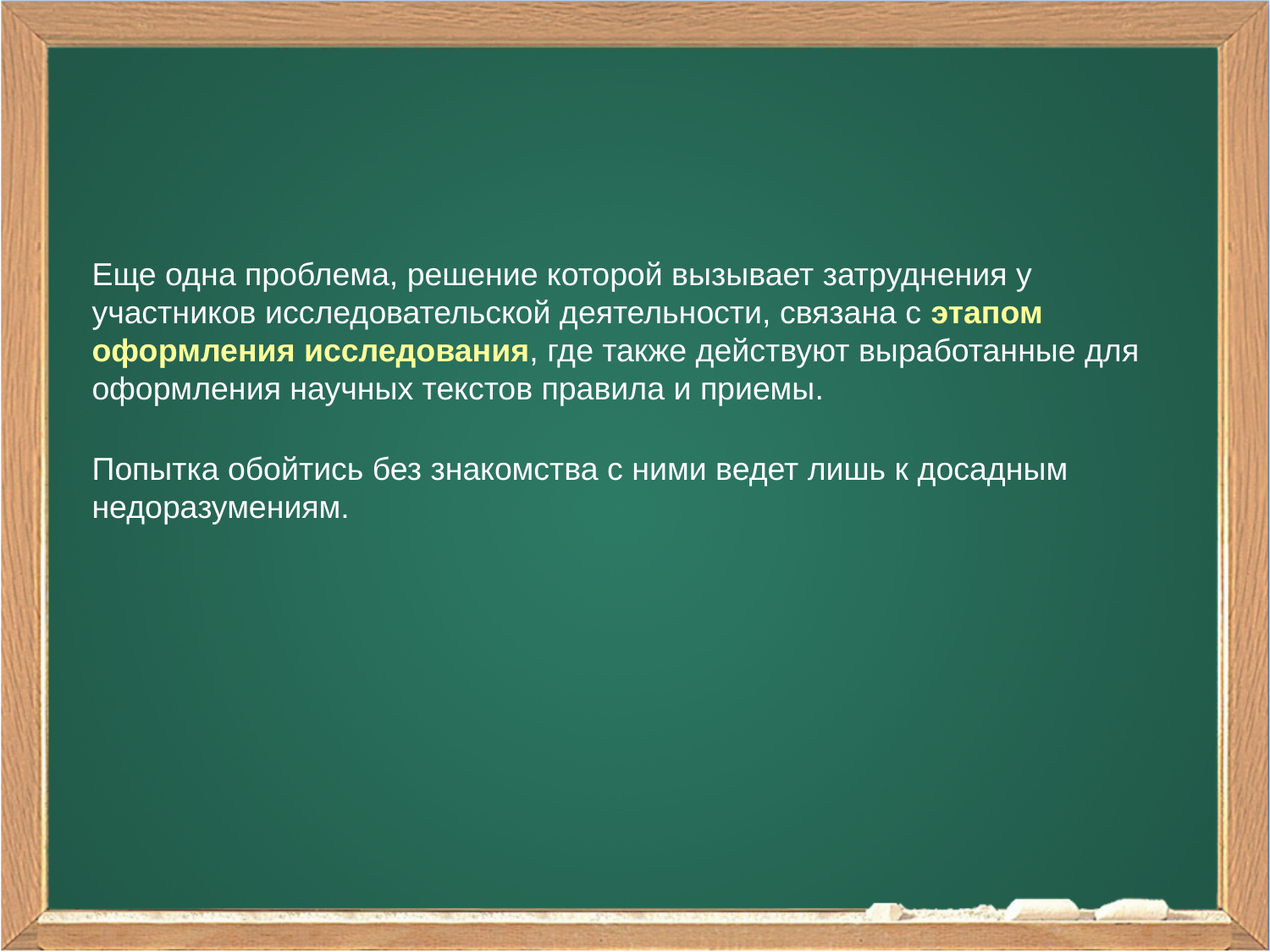

Еще одна проблема, решение которой вызывает затруднения у участников исследовательской деятельности, связана с этапом оформления исследования, где также действуют выработанные для оформления научных текстов правила и приемы.
Попытка обойтись без знакомства с ними ведет лишь к досадным недоразумениям.